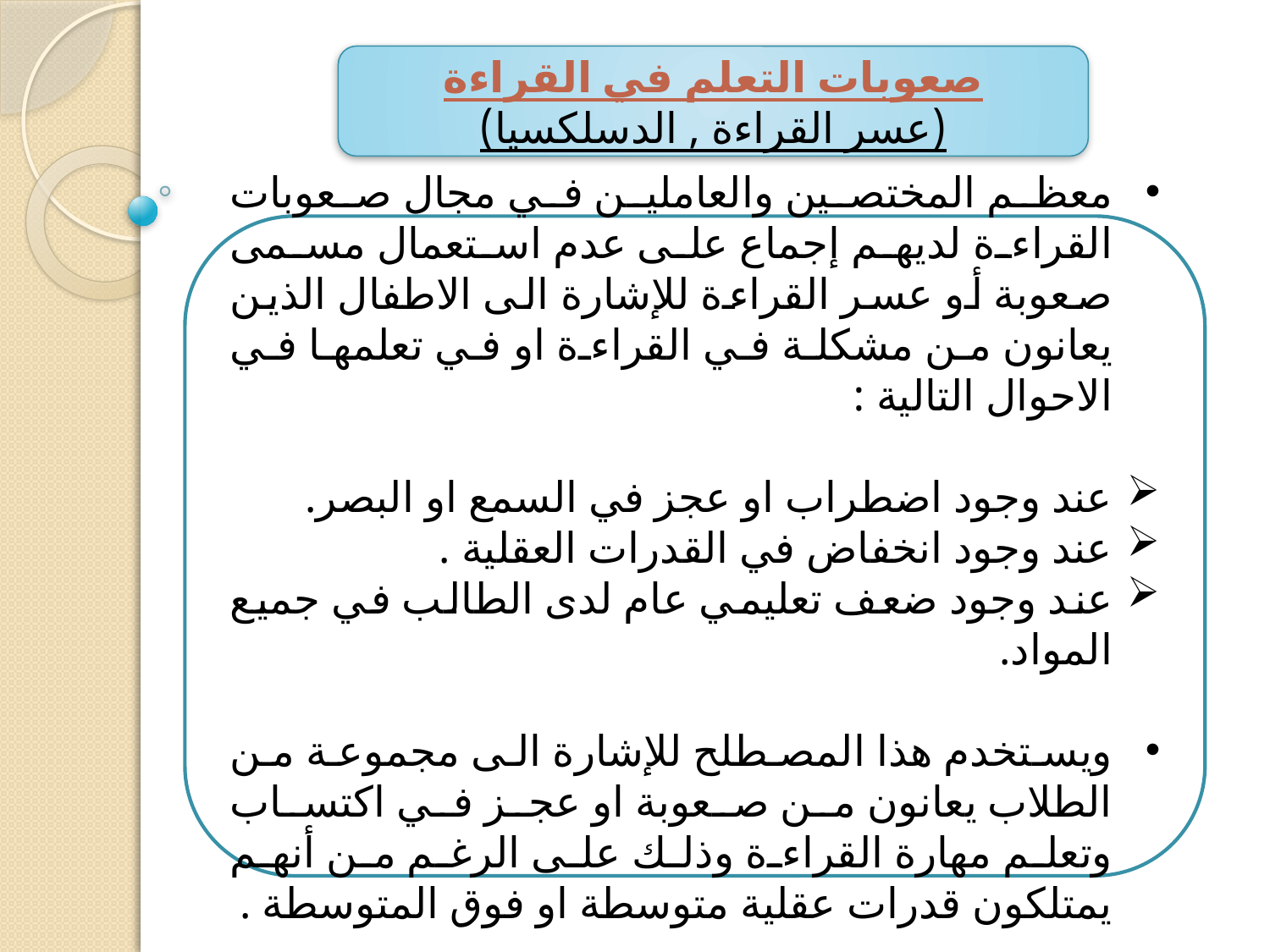

صعوبات التعلم في القراءة
(عسر القراءة , الدسلكسيا)
معظم المختصين والعاملين في مجال صعوبات القراءة لديهم إجماع على عدم استعمال مسمى صعوبة أو عسر القراءة للإشارة الى الاطفال الذين يعانون من مشكلة في القراءة او في تعلمها في الاحوال التالية :

عند وجود اضطراب او عجز في السمع او البصر.
عند وجود انخفاض في القدرات العقلية .
عند وجود ضعف تعليمي عام لدى الطالب في جميع المواد.

ويستخدم هذا المصطلح للإشارة الى مجموعة من الطلاب يعانون من صعوبة او عجز في اكتساب وتعلم مهارة القراءة وذلك على الرغم من أنهم يمتلكون قدرات عقلية متوسطة او فوق المتوسطة .